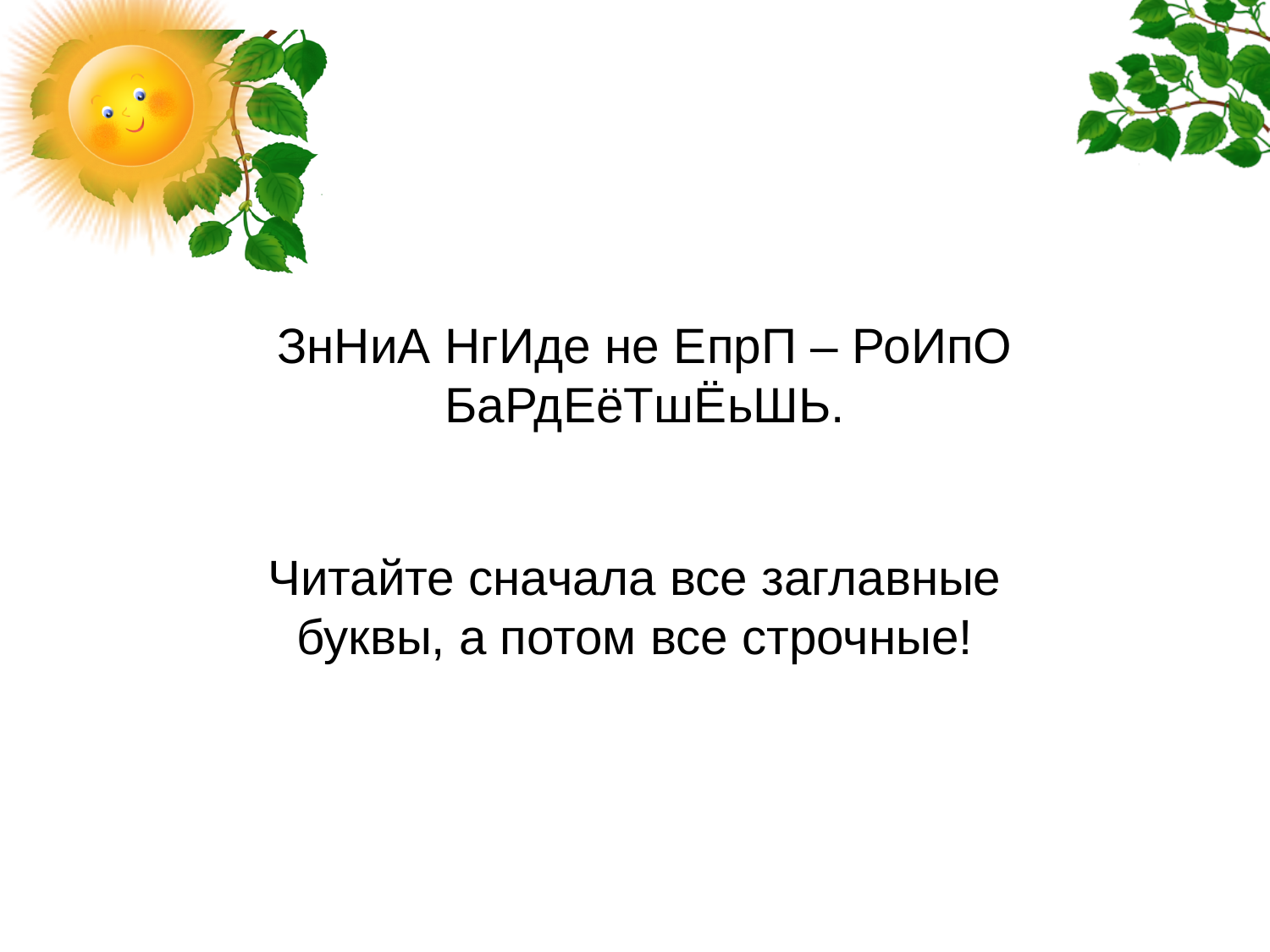

# ЗнНиА НгИде не ЕпрП – РоИпО БаРдЕёТшЁьШЬ.
Читайте сначала все заглавные буквы, а потом все строчные!